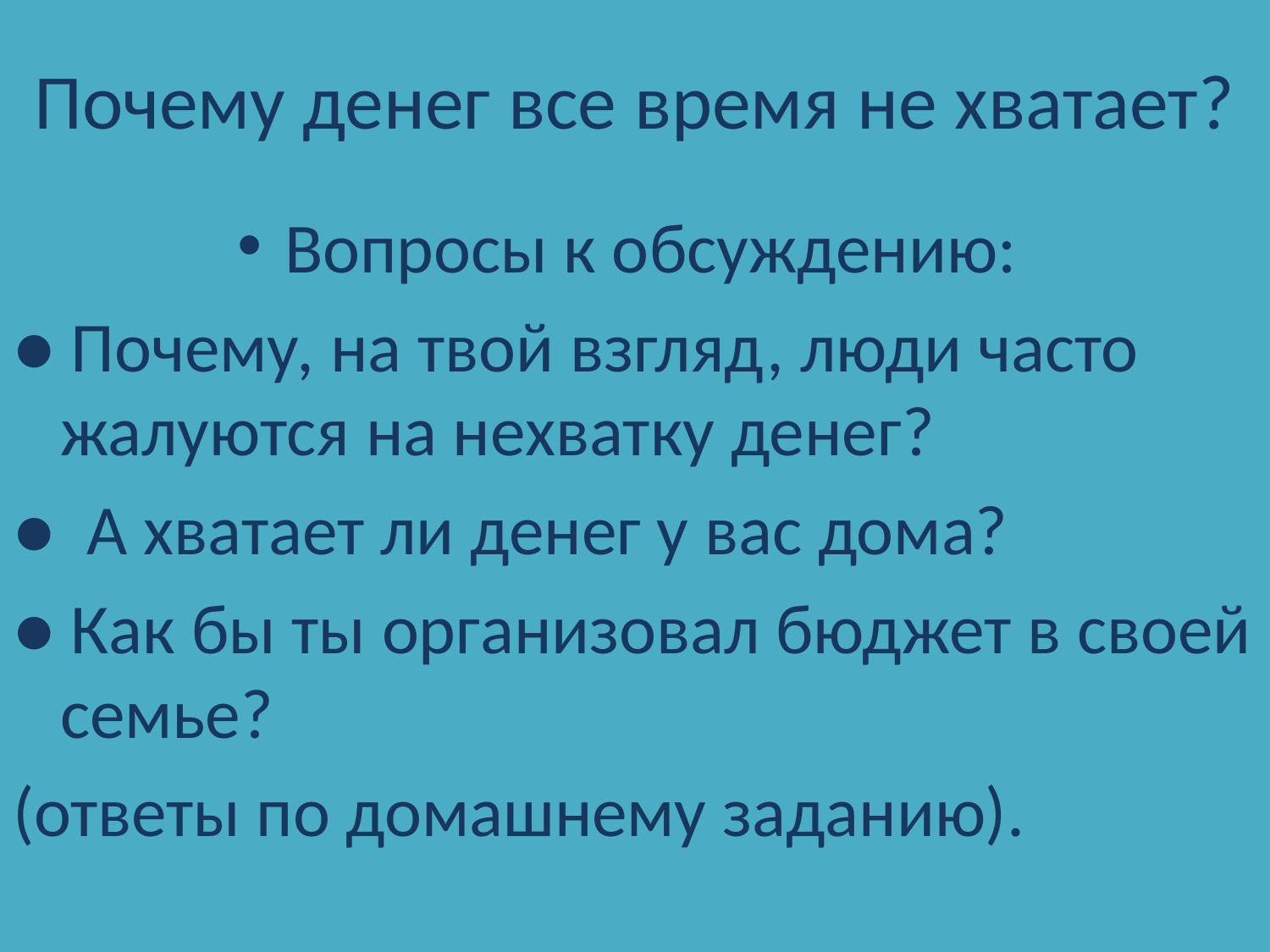

# Почему денег все время не хватает?
Вопросы к обсуждению:
● Почему, на твой взгляд, люди часто жалуются на нехватку денег?
●  А хватает ли денег у вас дома?
● Как бы ты организовал бюджет в своей семье?
(ответы по домашнему заданию).